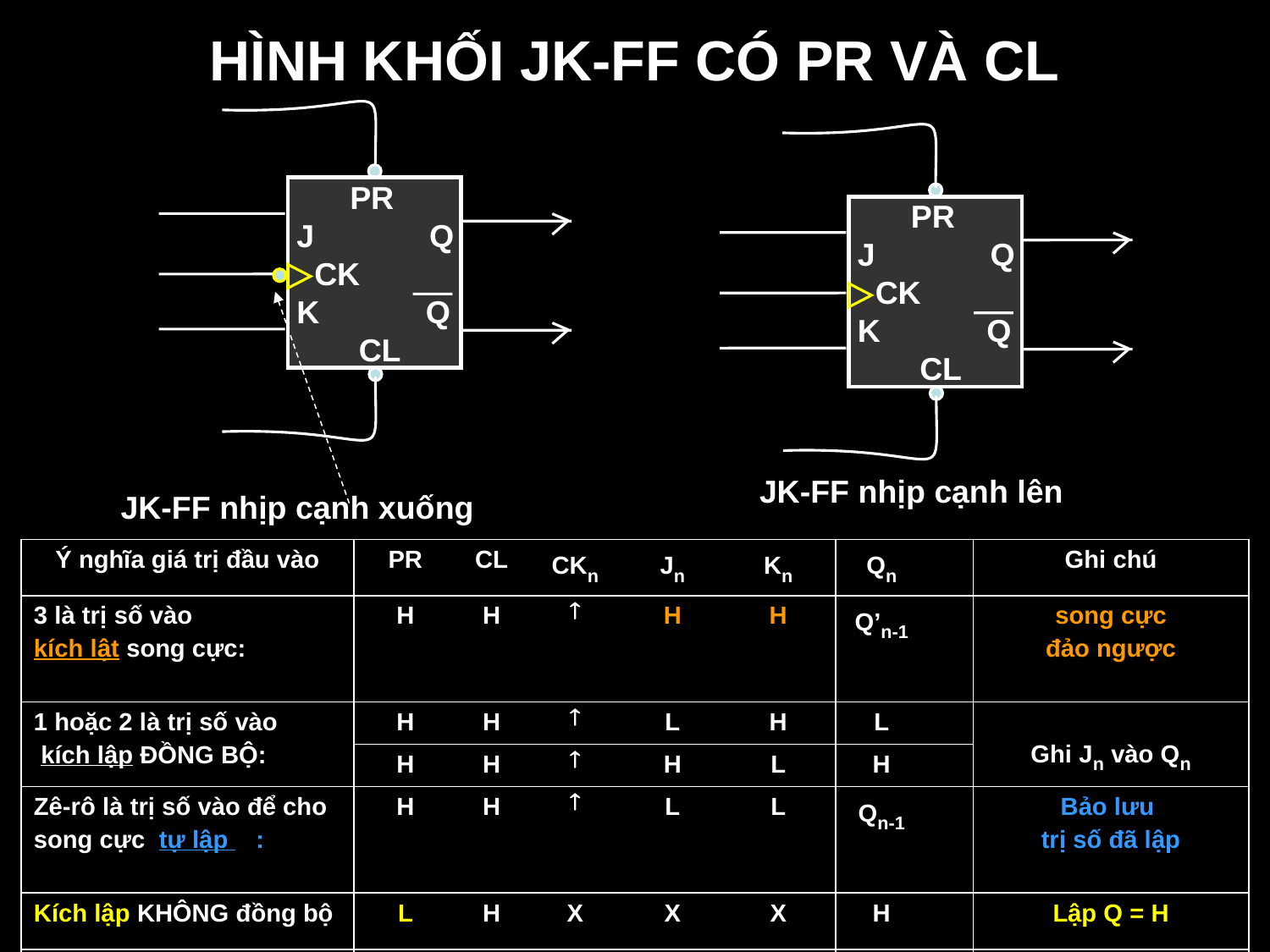

# HÌNH KHỐI JK-FF CÓ PR VÀ CL

       PR
 J             Q
   CK
 K            Q
        CL

       PR
 J             Q
   CK
 K            Q
        CL

JK-FF nhịp cạnh lên
JK-FF nhịp cạnh xuống
| Ý nghĩa giá trị đầu vào | PR | CL | CKn | Jn | Kn | Qn |  | Ghi chú |
| --- | --- | --- | --- | --- | --- | --- | --- | --- |
| 3 là trị số vào kích lật song cực: | H | H | ↑ | H | H | Q’n-1 |  | song cực đảo ngược |
| 1 hoặc 2 là trị số vào kích lập ĐỒNG BỘ: | H | H | ↑ | L | H | L |  | Ghi Jn vào Qn |
|  | H | H | ↑ | H | L | H |  |  |
| Zê-rô là trị số vào để cho song cực tự lập : | H | H | ↑ | L | L | Qn-1 |  | Bảo lưu trị số đã lập |
| Kích lập KHÔNG đồng bộ | L | H | X | X | X | H |  | Lập Q = H |
| Kích xóa KHÔNG đồng bộ | H | L | X | X | X | L |  | Xóa Q về L |